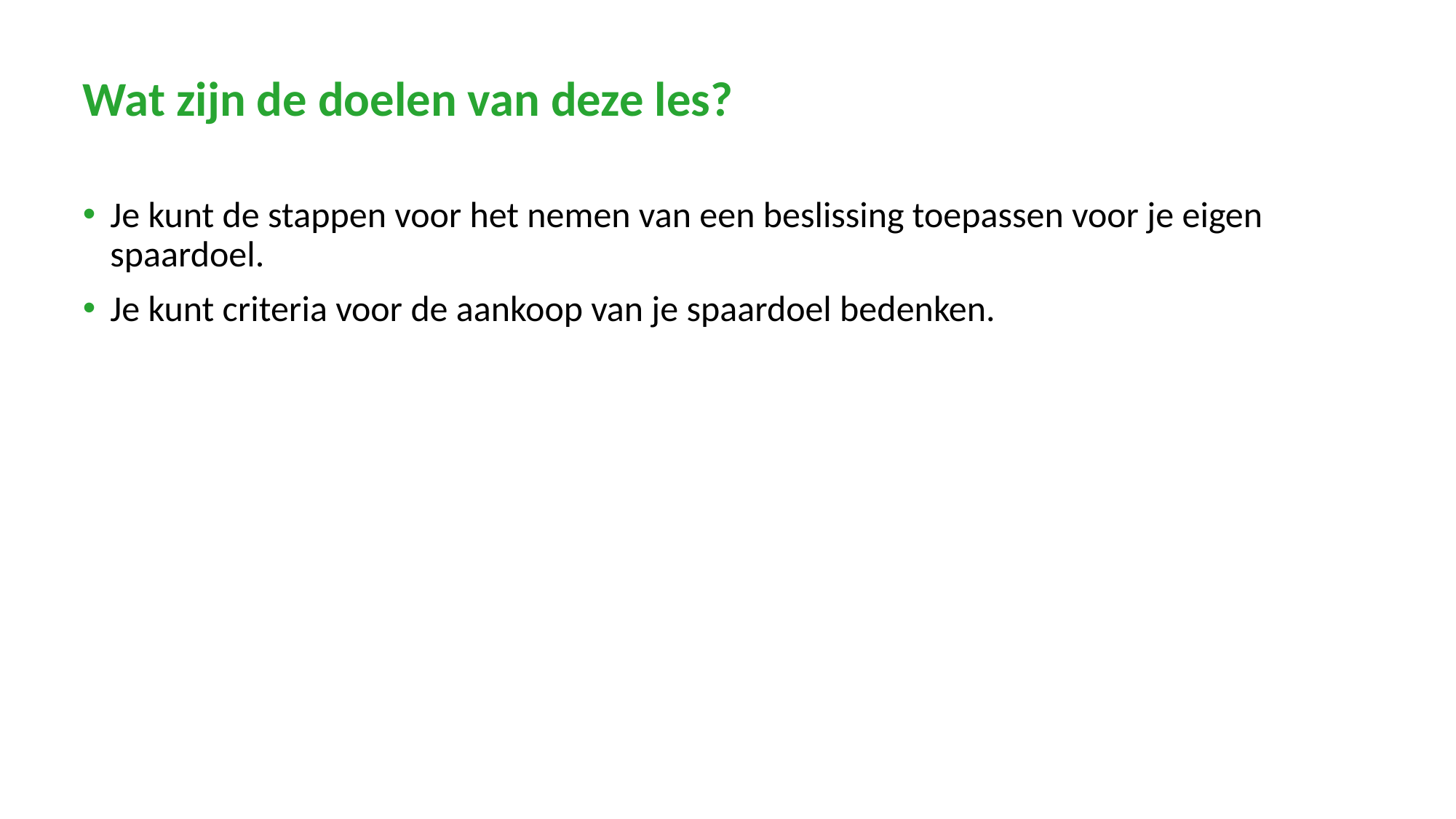

Wat zijn de doelen van deze les?

Je kunt de stappen voor het nemen van een beslissing toepassen voor je eigen spaardoel.
Je kunt criteria voor de aankoop van je spaardoel bedenken.